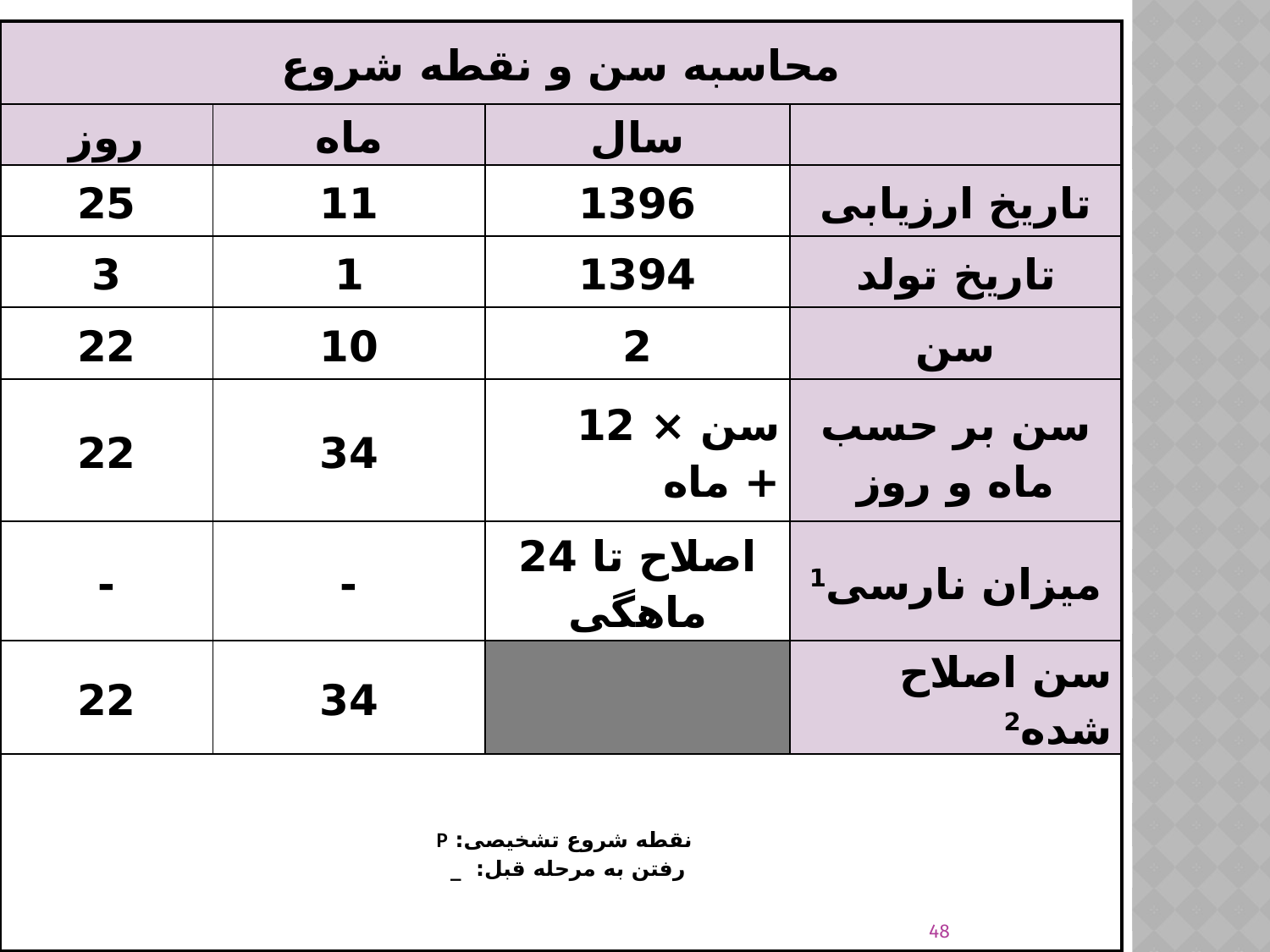

| محاسبه سن و نقطه شروع |  |  |  |
| --- | --- | --- | --- |
| روز | ماه | سال |  |
| 25 | 11 | 1396 | تاریخ ارزیابی |
| 3 | 1 | 1394 | تاریخ تولد |
| 22 | 10 | 2 | سن |
| 22 | 34 | سن × 12 + ماه | سن بر حسب ماه و روز |
| - | - | اصلاح تا 24 ماهگی | میزان نارسی1 |
| 22 | 34 |  | سن اصلاح شده2 |
| نقطه شروع تشخیصی: P رفتن به مرحله قبل: \_ |  |  |  |
48